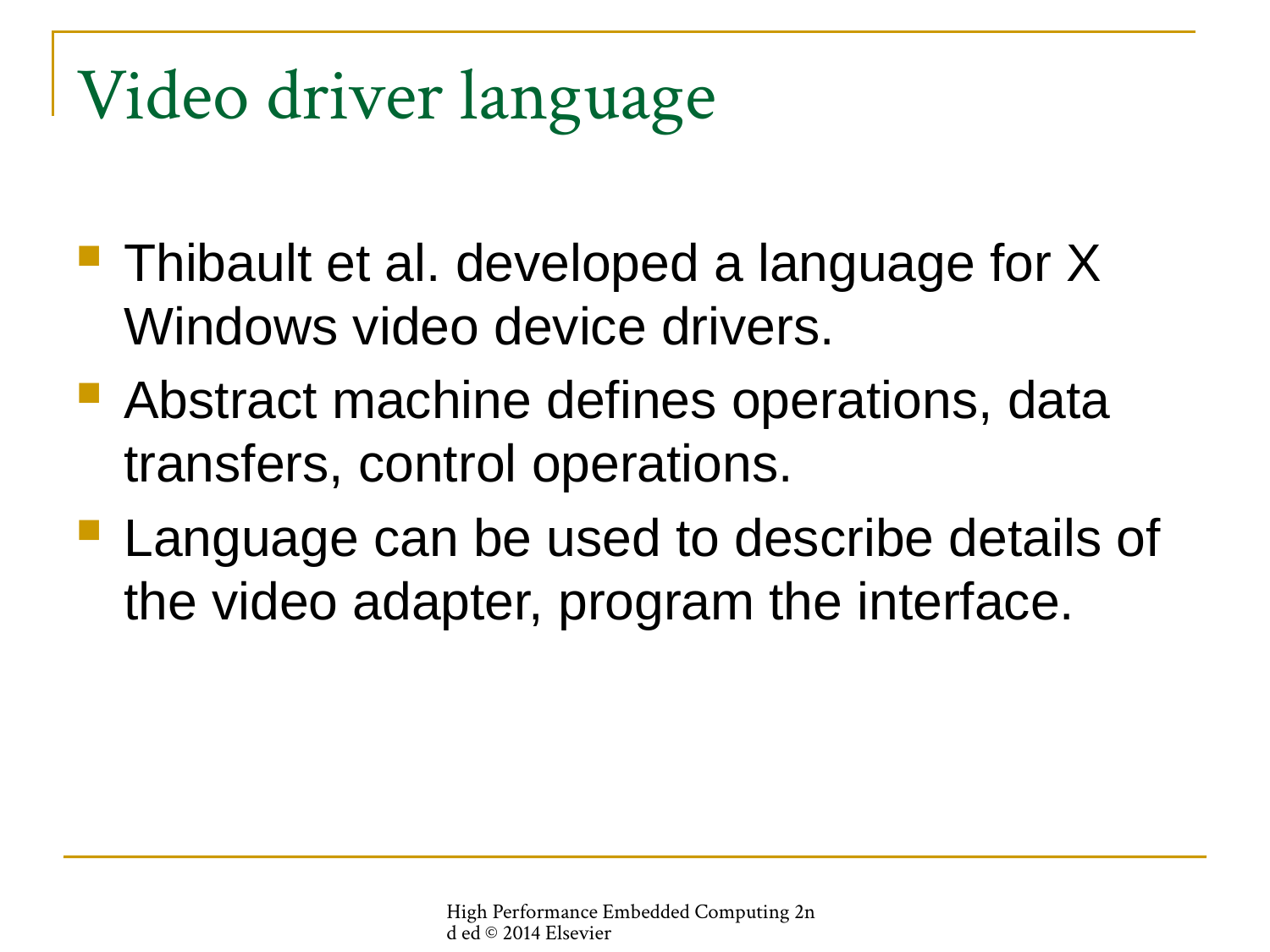

# Video driver language
Thibault et al. developed a language for X Windows video device drivers.
Abstract machine defines operations, data transfers, control operations.
Language can be used to describe details of the video adapter, program the interface.

High Performance Embedded Computing 2nd ed © 2014 Elsevier